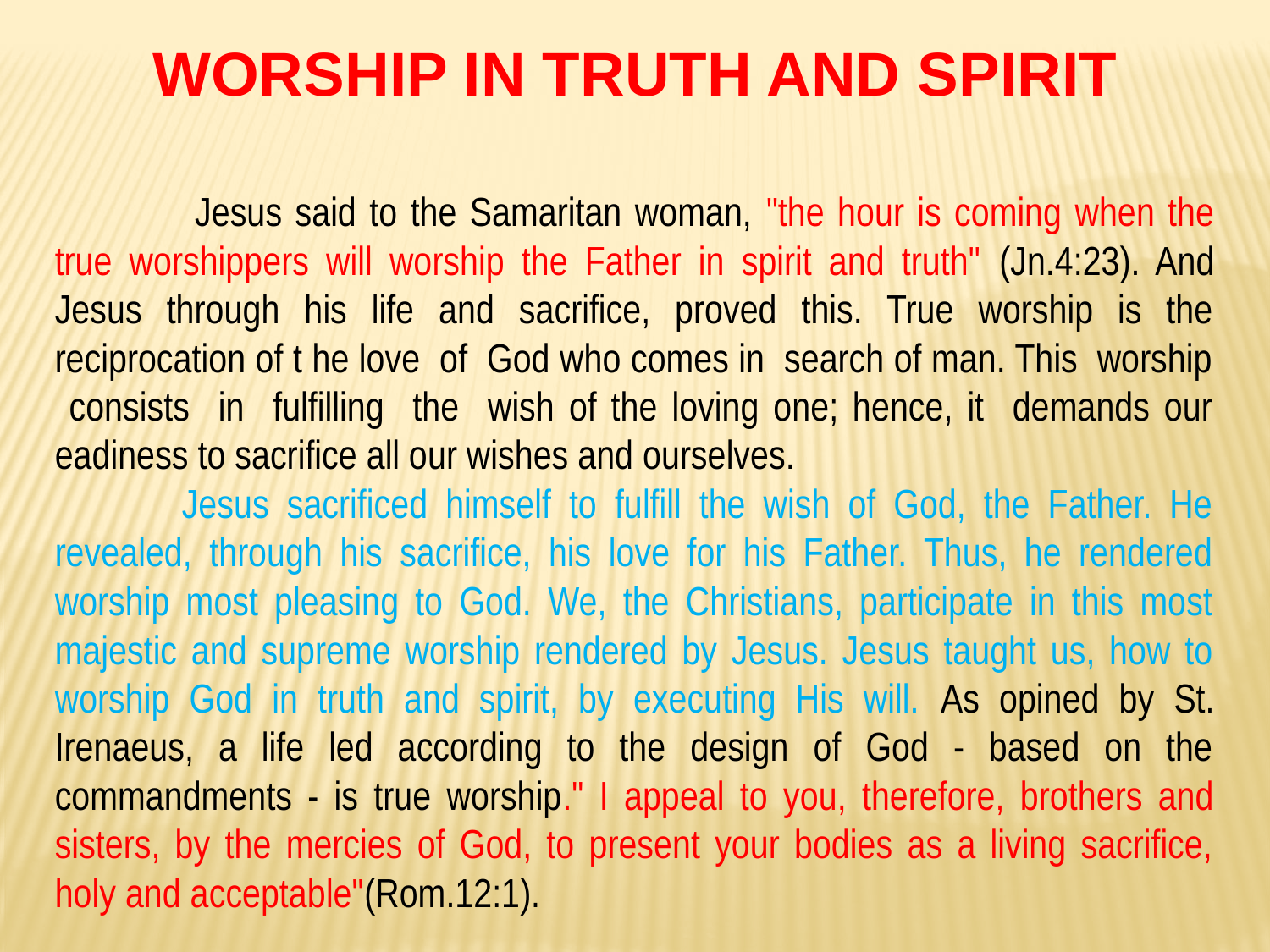

WORSHIP IN TRUTH AND SPIRIT
	 Jesus said to the Samaritan woman, "the hour is coming when the true worshippers will worship the Father in spirit and truth" (Jn.4:23). And Jesus through his life and sacrifice, proved this. True worship is the reciprocation of t he love  of  God who comes in  search of man. This  worship  consists  in  fulfilling  the  wish of the loving one; hence, it  demands our eadiness to sacrifice all our wishes and ourselves.
	Jesus sacrificed himself to fulfill the wish of God, the Father. He revealed, through his sacrifice, his love for his Father. Thus, he rendered worship most pleasing to God. We, the Christians, participate in this most majestic and supreme worship rendered by Jesus. Jesus taught us, how to worship God in truth and spirit, by executing His will. As opined by St. Irenaeus, a life led according to the design of God - based on the commandments - is true worship." I appeal to you, therefore, brothers and sisters, by the mercies of God, to present your bodies as a living sacrifice, holy and acceptable"(Rom.12:1).